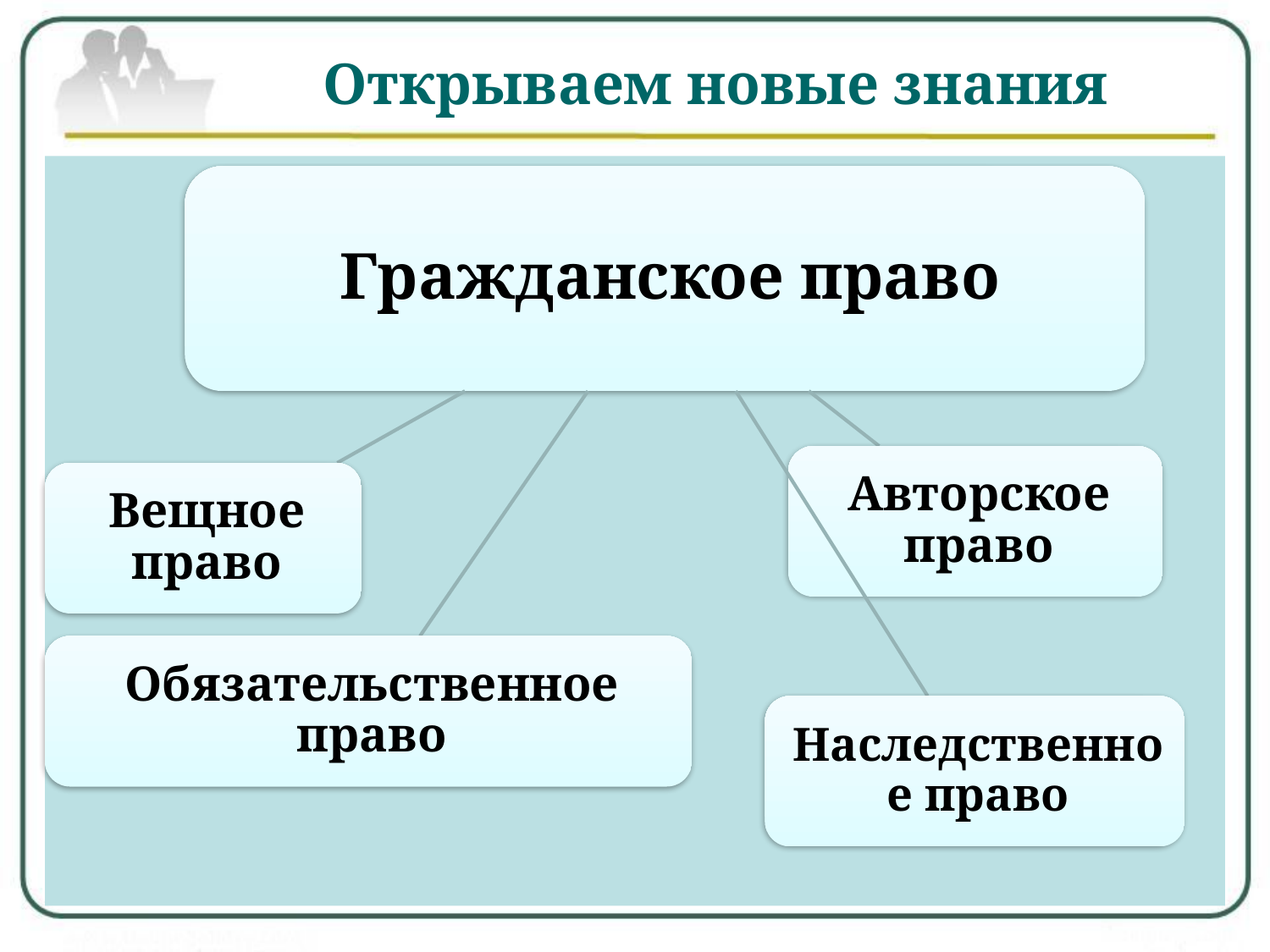

# Открываем новые знания
Гражданское право
Авторское право
Обязательственное право
Вещное право
Наследственное право